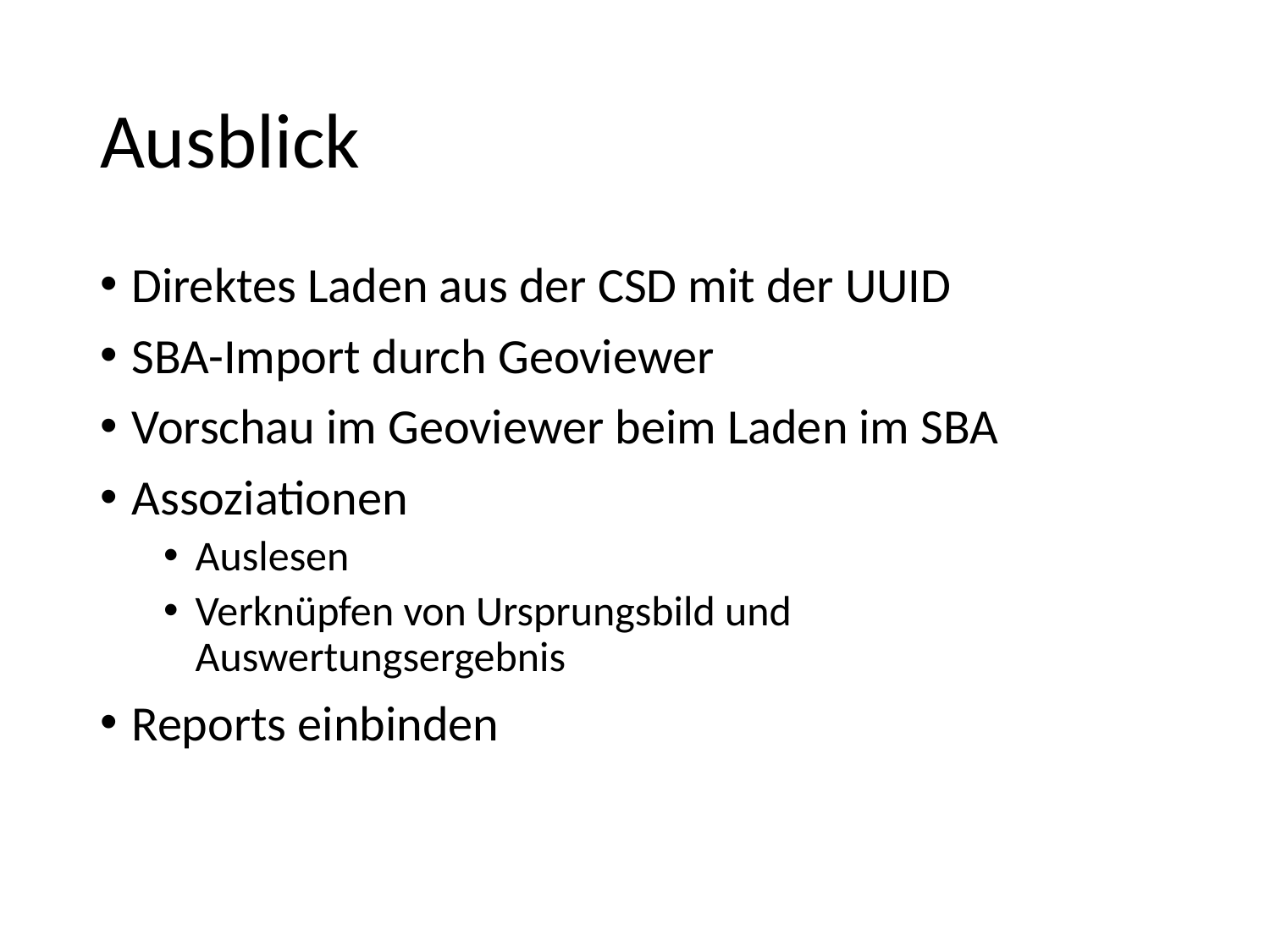

# Ausblick
Direktes Laden aus der CSD mit der UUID
SBA-Import durch Geoviewer
Vorschau im Geoviewer beim Laden im SBA
Assoziationen
Auslesen
Verknüpfen von Ursprungsbild und Auswertungsergebnis
Reports einbinden